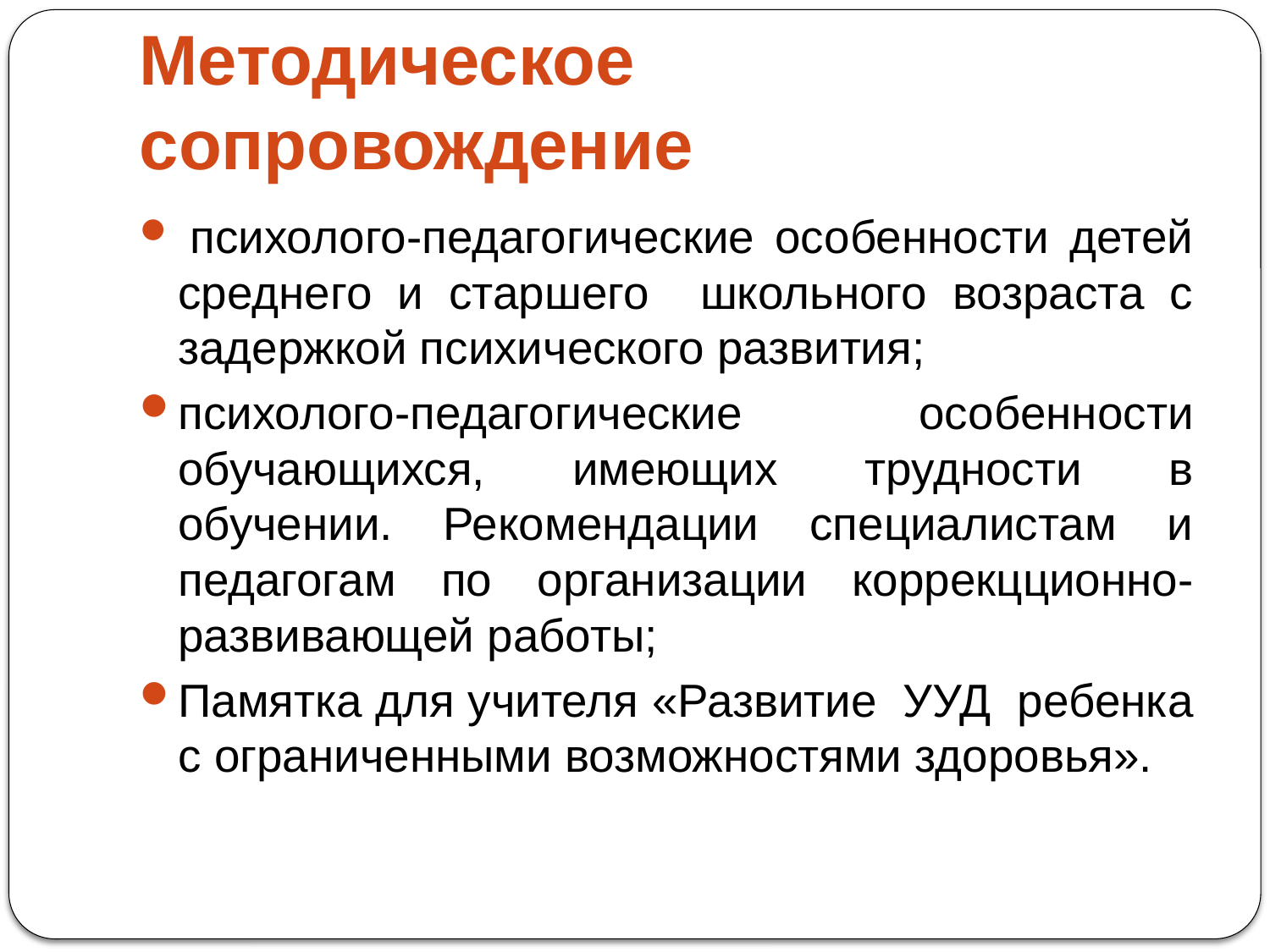

# Методическое сопровождение
 психолого-педагогические особенности детей среднего и старшего  школьного возраста с задержкой психического развития;
психолого-педагогические особенности обучающихся, имеющих трудности в обучении. Рекомендации специалистам и педагогам по организации коррекцционно-развивающей работы;
Памятка для учителя «Развитие  УУД  ребенка с ограниченными возможностями здоровья».